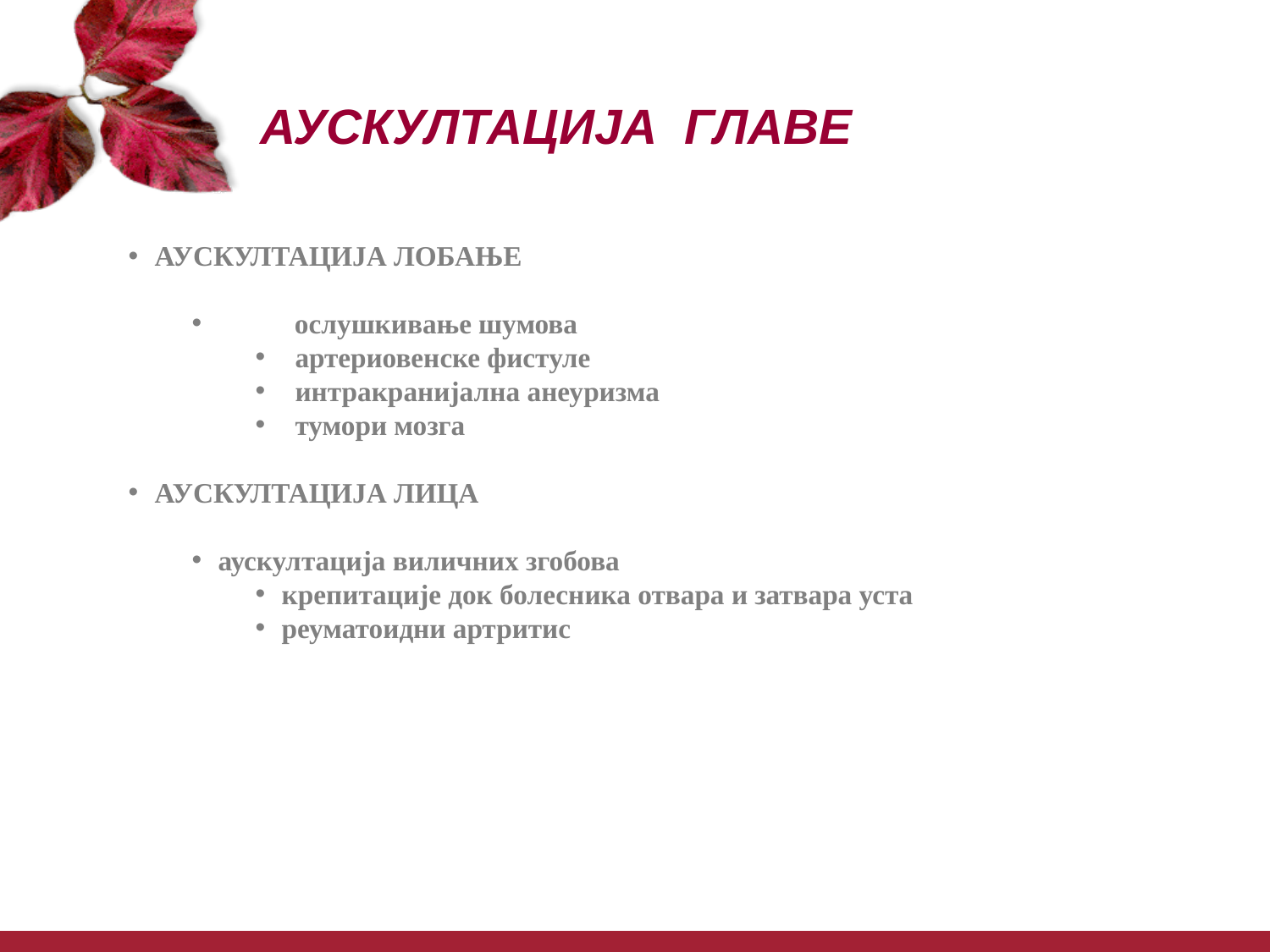

АУСКУЛТАЦИЈА  ГЛАВЕ

АУСКУЛТАЦИЈА ЛОБАЊЕ

         ослушкивање шумова
артериовенске фистуле
интракранијална анеуризма
тумори мозга

АУСКУЛТАЦИЈА ЛИЦА

аускултација виличних згобова
крепитације док болесника отвара и затвара уста
реуматоидни артритис